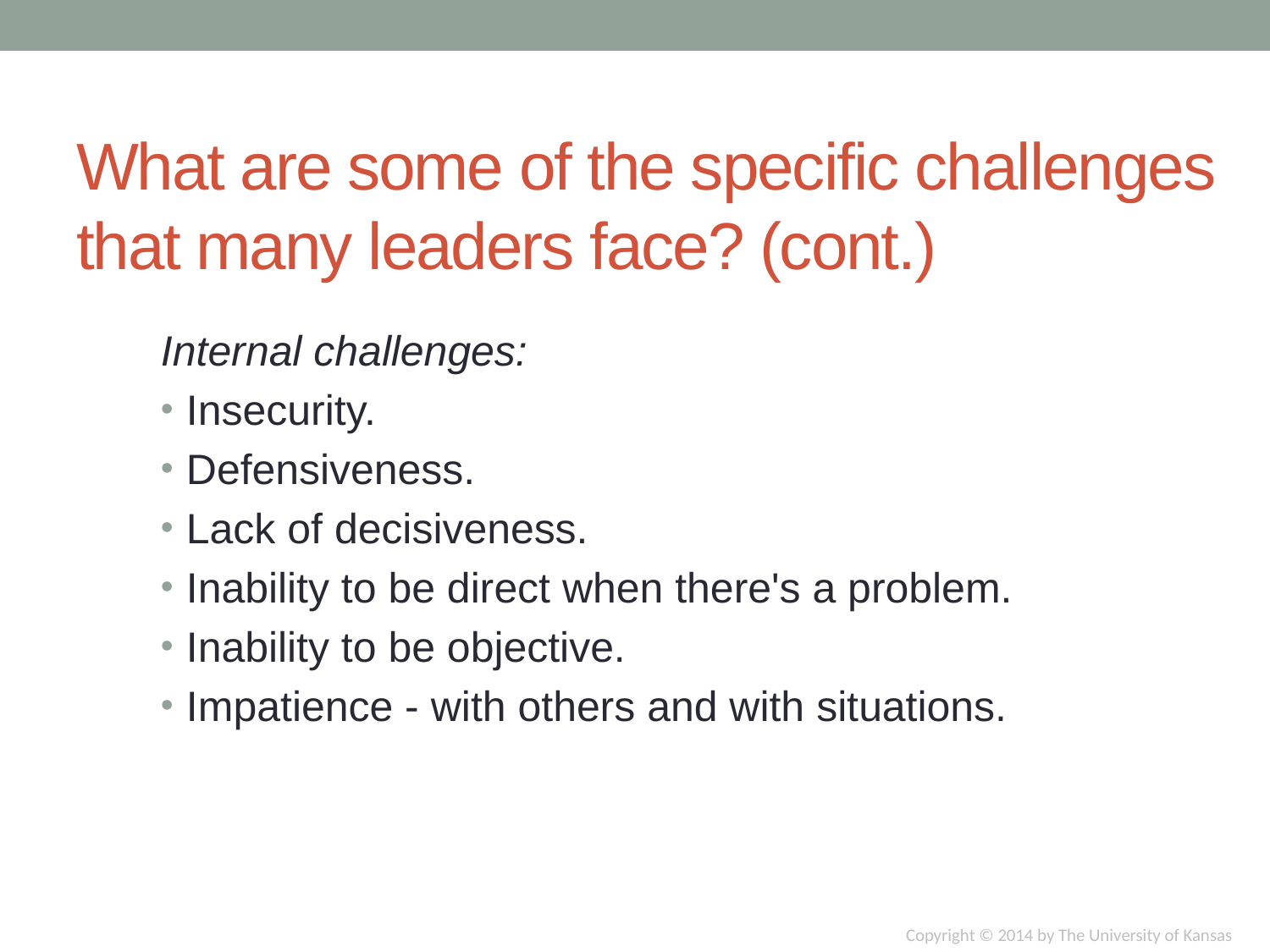

# What are some of the specific challenges that many leaders face? (cont.)
Internal challenges:
Insecurity.
Defensiveness.
Lack of decisiveness.
Inability to be direct when there's a problem.
Inability to be objective.
Impatience - with others and with situations.